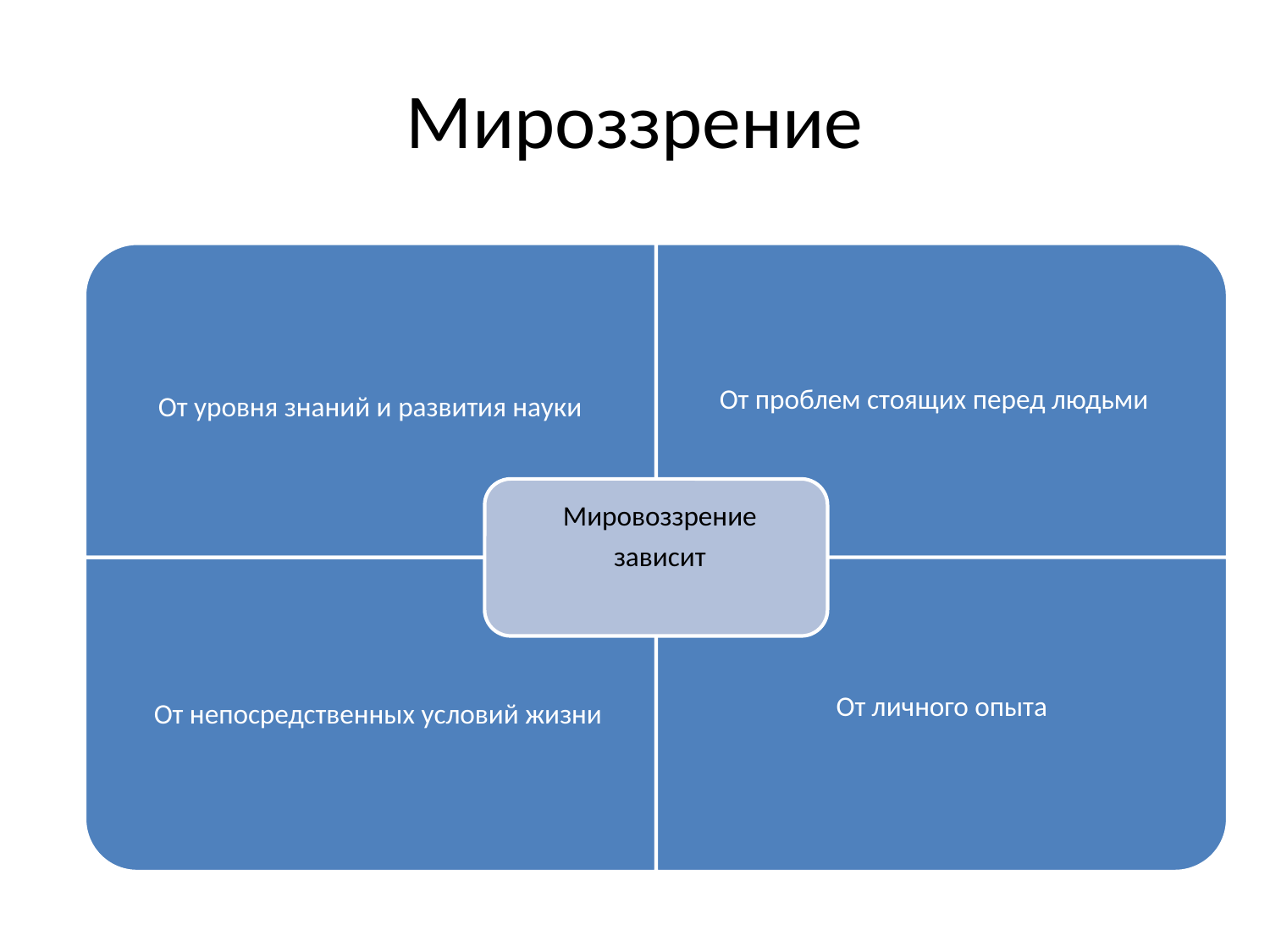

# Мироззрение

От уровня знаний и развития науки
От проблем стоящих перед людьми
От непосредственных условий жизни
От личного опыта
Мировоззрение
зависит